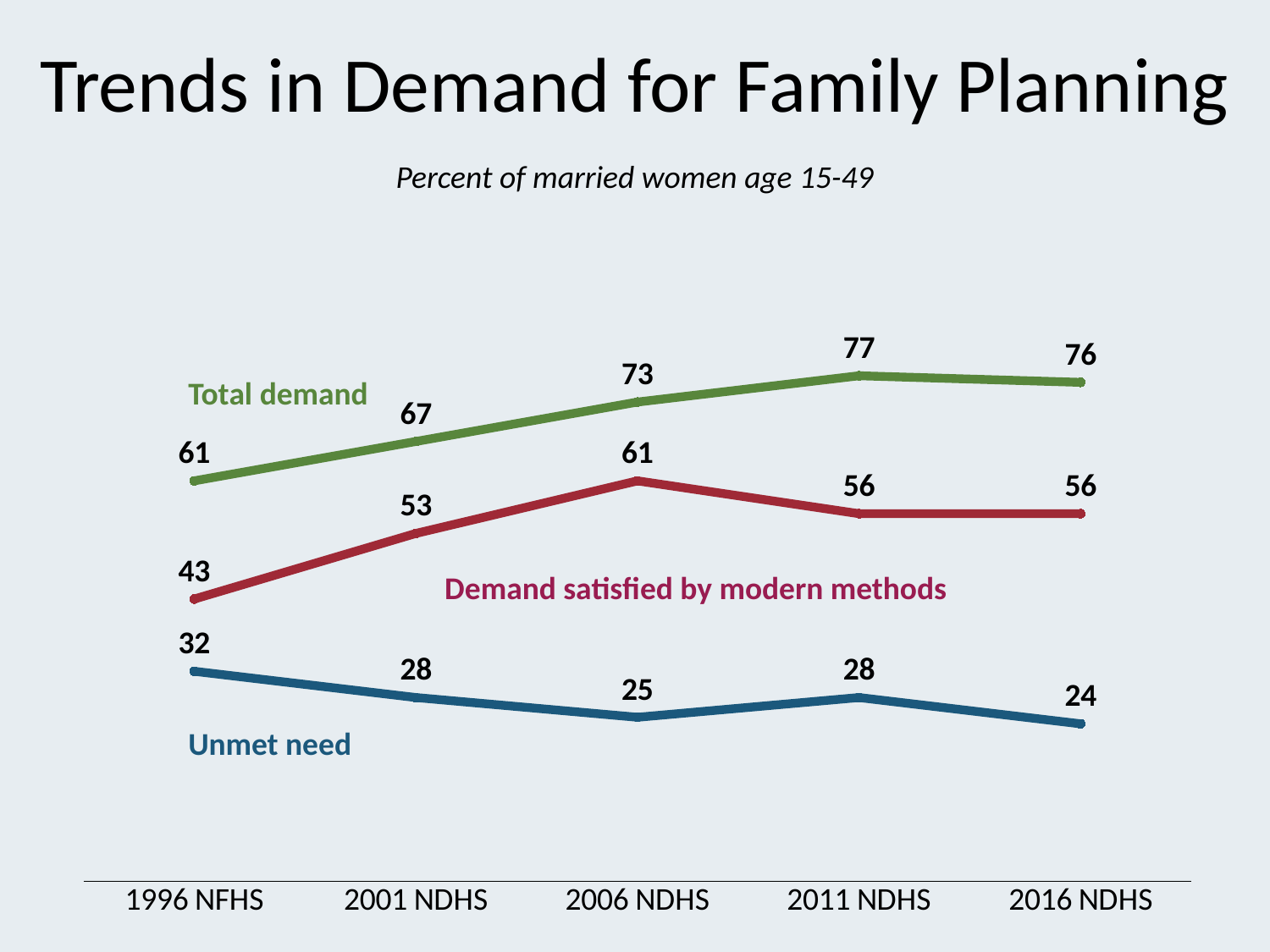

# Trends in Demand for Family Planning
Percent of married women age 15-49

### Chart

| Category | Total demand | Demand satisfied by modern methods | Unmet need |
|---|---|---|---|
| 1996 NFHS | 61.0 | 43.0 | 32.0 |
| 2001 NDHS | 67.0 | 53.0 | 28.0 |
| 2006 NDHS | 73.0 | 61.0 | 25.0 |
| 2011 NDHS | 77.0 | 56.0 | 28.0 |
| 2016 NDHS | 76.0 | 56.0 | 24.0 |
Total demand
Demand satisfied by modern methods
Unmet need